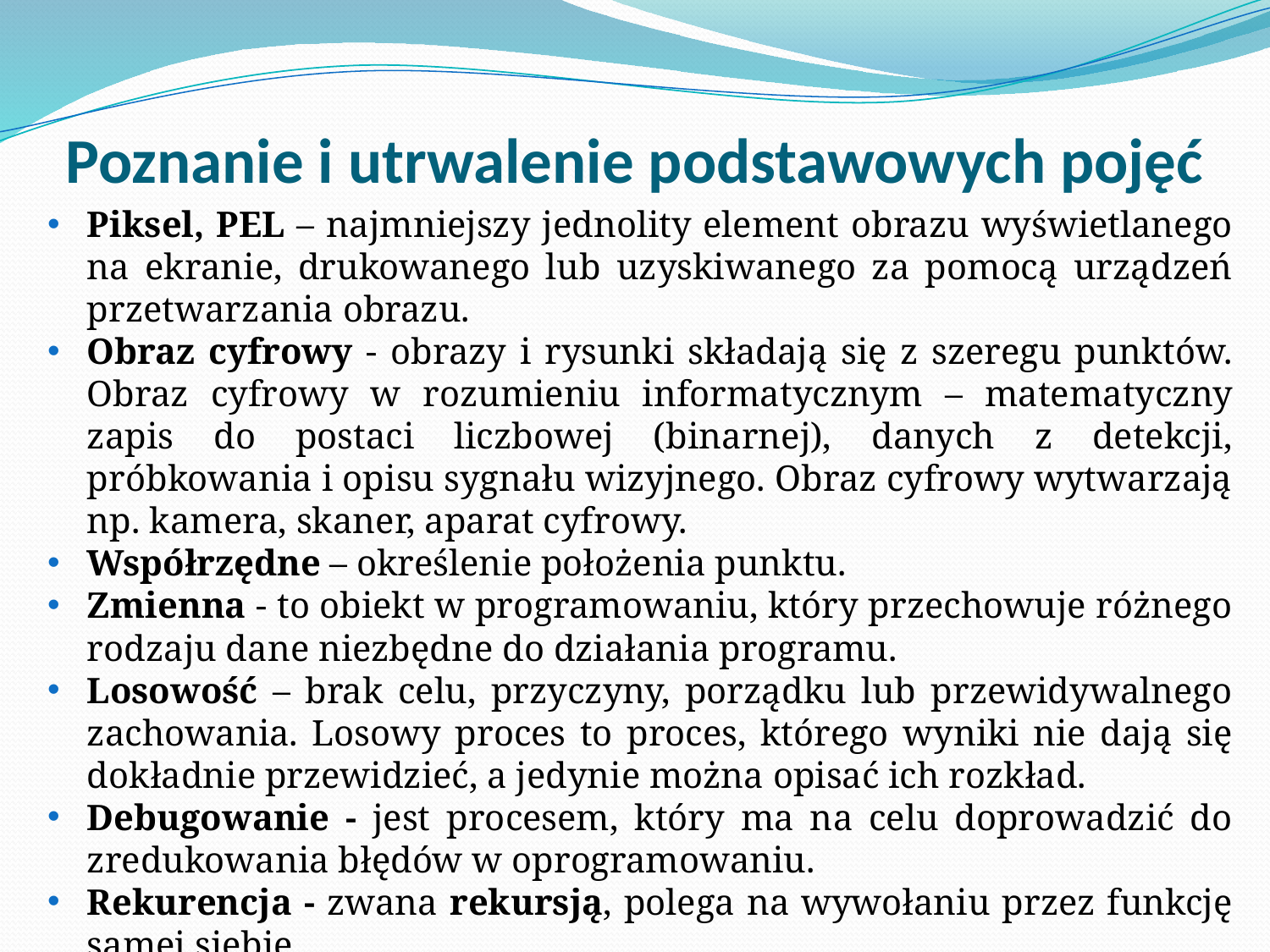

# Poznanie i utrwalenie podstawowych pojęć
Piksel, PEL – najmniejszy jednolity element obrazu wyświetlanego na ekranie, drukowanego lub uzyskiwanego za pomocą urządzeń przetwarzania obrazu.
Obraz cyfrowy - obrazy i rysunki składają się z szeregu punktów. Obraz cyfrowy w rozumieniu informatycznym – matematyczny zapis do postaci liczbowej (binarnej), danych z detekcji, próbkowania i opisu sygnału wizyjnego. Obraz cyfrowy wytwarzają np. kamera, skaner, aparat cyfrowy.
Współrzędne – określenie położenia punktu.
Zmienna - to obiekt w programowaniu, który przechowuje różnego rodzaju dane niezbędne do działania programu.
Losowość – brak celu, przyczyny, porządku lub przewidywalnego zachowania. Losowy proces to proces, którego wyniki nie dają się dokładnie przewidzieć, a jedynie można opisać ich rozkład.
Debugowanie - jest procesem, który ma na celu doprowadzić do zredukowania błędów w oprogramowaniu.
Rekurencja - zwana rekursją, polega na wywołaniu przez funkcję samej siebie.